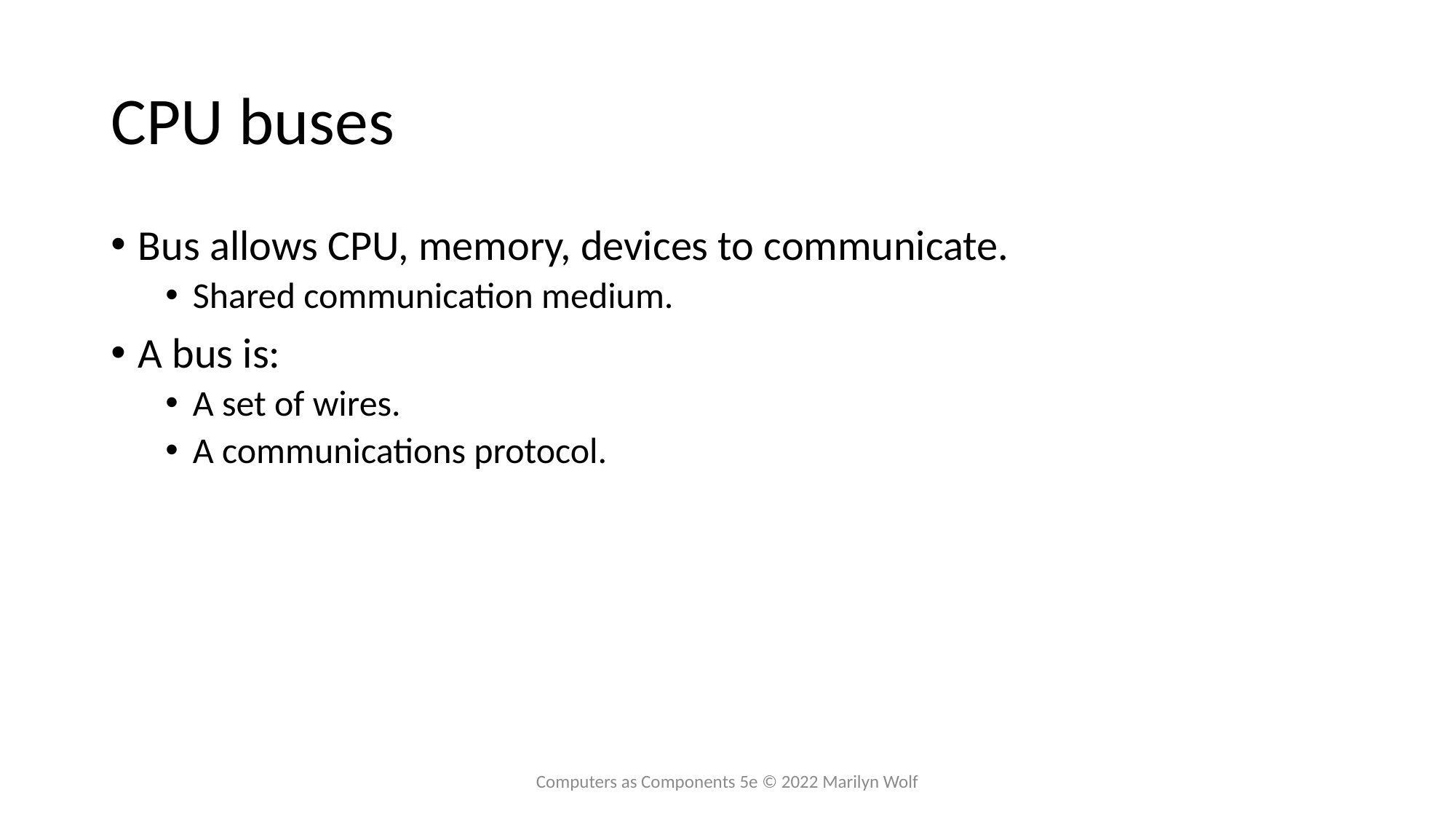

# CPU buses
Bus allows CPU, memory, devices to communicate.
Shared communication medium.
A bus is:
A set of wires.
A communications protocol.
Computers as Components 5e © 2022 Marilyn Wolf